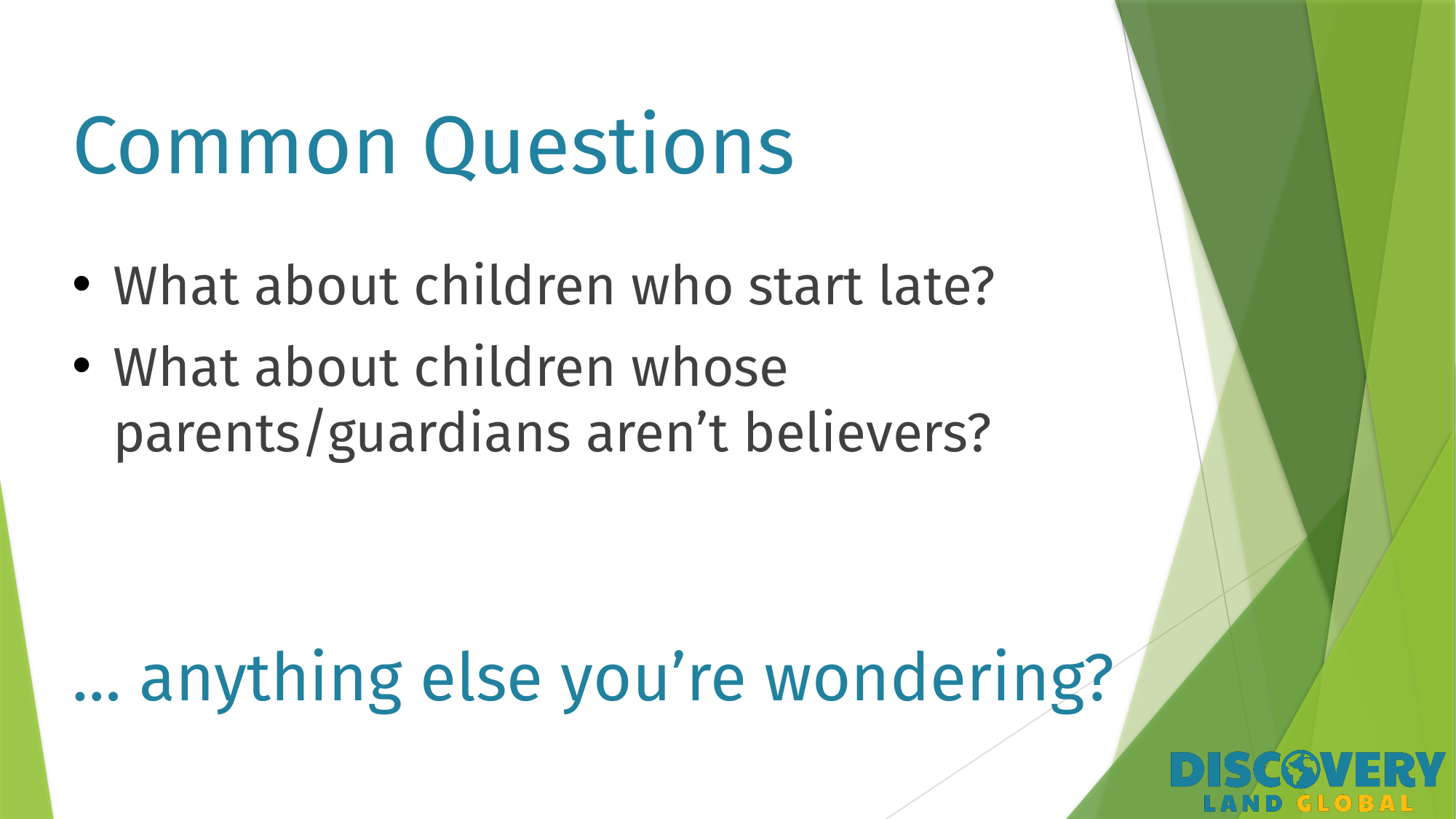

Common Questions
What about children who start late?
What about children whose parents/guardians aren’t believers?
… anything else you’re wondering?